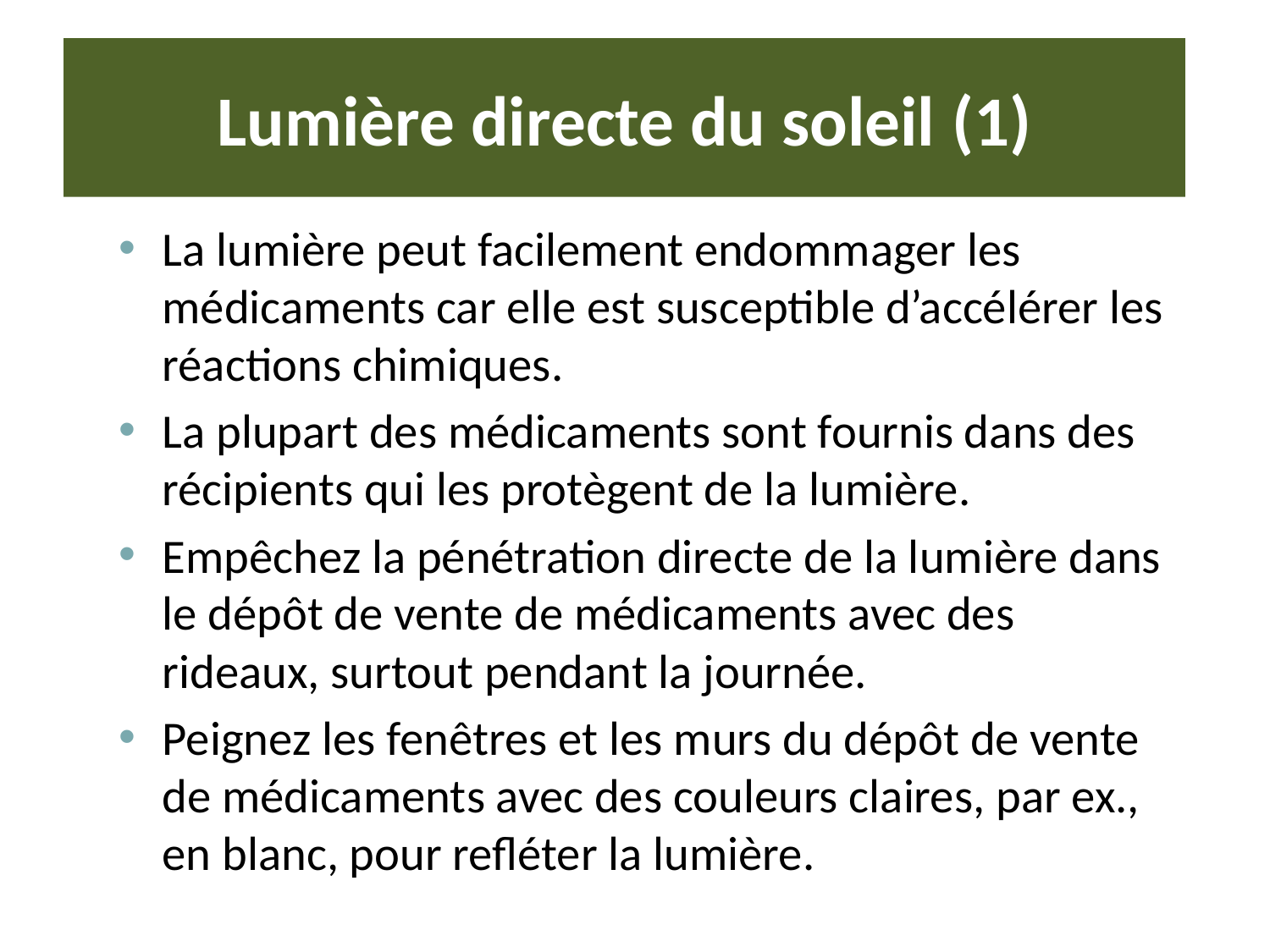

# Lumière directe du soleil (1)
La lumière peut facilement endommager les médicaments car elle est susceptible d’accélérer les réactions chimiques.
La plupart des médicaments sont fournis dans des récipients qui les protègent de la lumière.
Empêchez la pénétration directe de la lumière dans le dépôt de vente de médicaments avec des rideaux, surtout pendant la journée.
Peignez les fenêtres et les murs du dépôt de vente de médicaments avec des couleurs claires, par ex., en blanc, pour refléter la lumière.